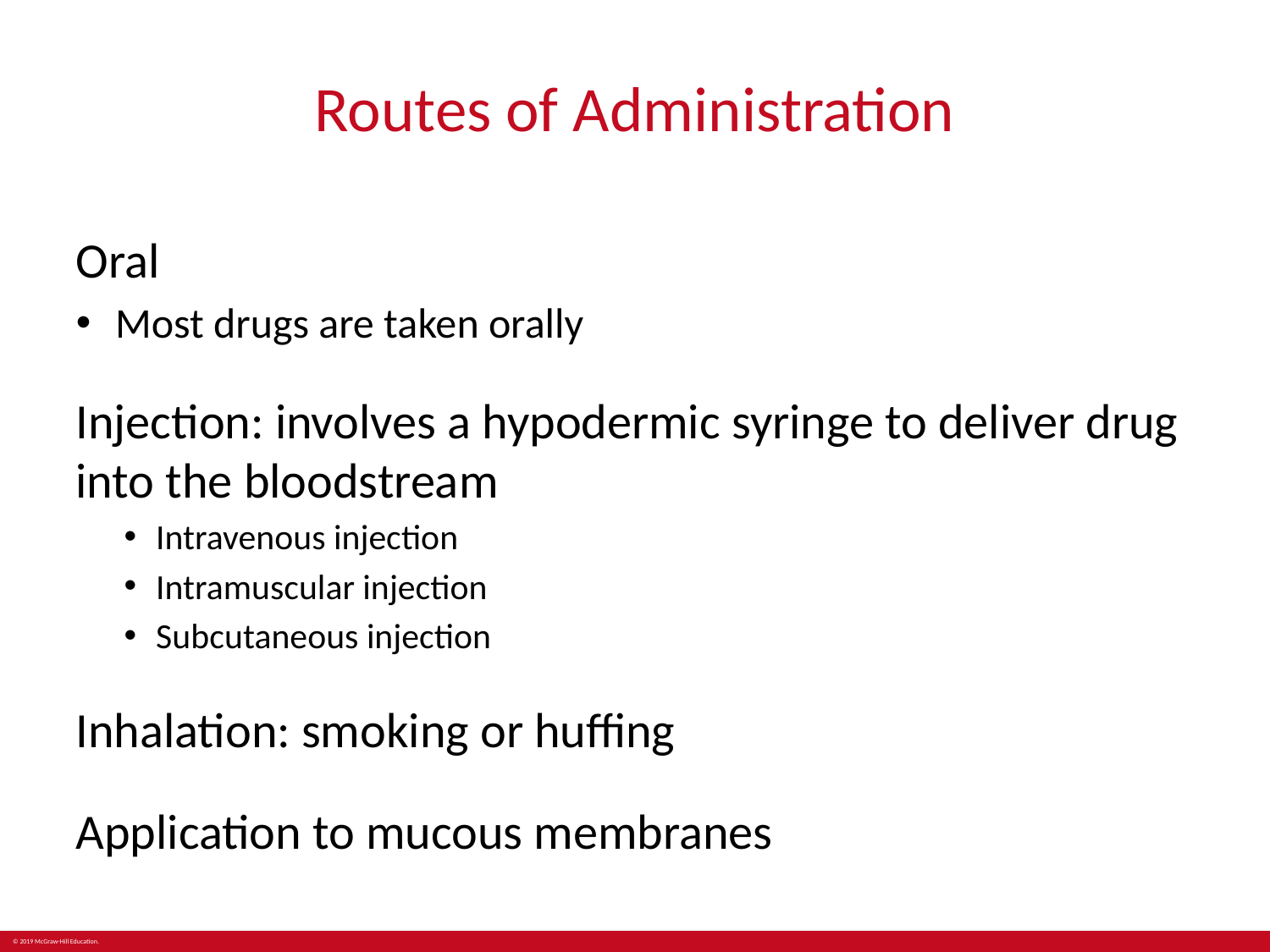

# Routes of Administration
Oral
Most drugs are taken orally
Injection: involves a hypodermic syringe to deliver drug into the bloodstream
Intravenous injection
Intramuscular injection
Subcutaneous injection
Inhalation: smoking or huffing
Application to mucous membranes